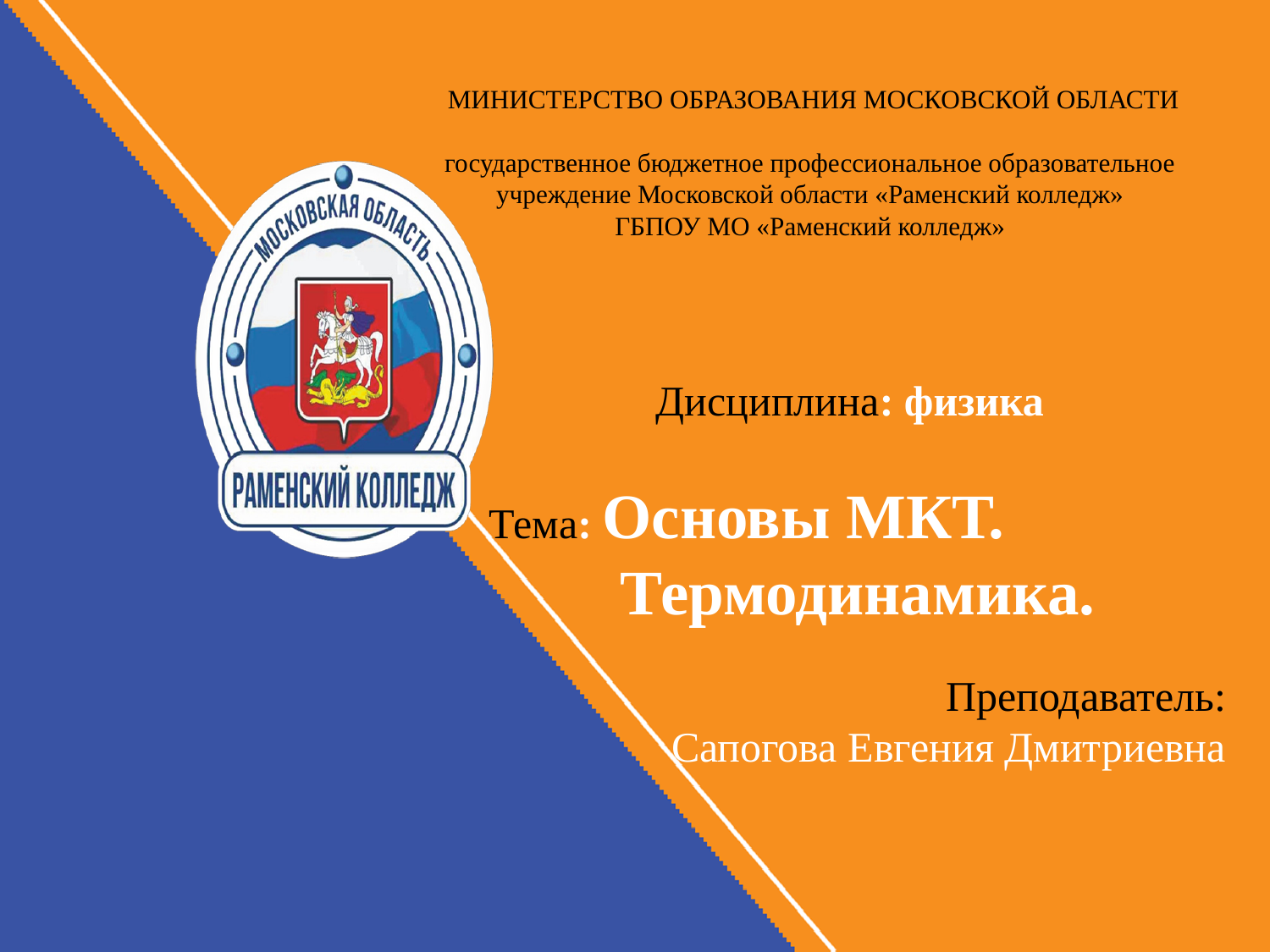

МИНИСТЕРСТВО ОБРАЗОВАНИЯ МОСКОВСКОЙ ОБЛАСТИ

государственное бюджетное профессиональное образовательное учреждение Московской области «Раменский колледж»
ГБПОУ МО «Раменский колледж»

Дисциплина: физика

Тема: Основы МКТ.               Термодинамика.
Преподаватель:
Сапогова Евгения Дмитриевна